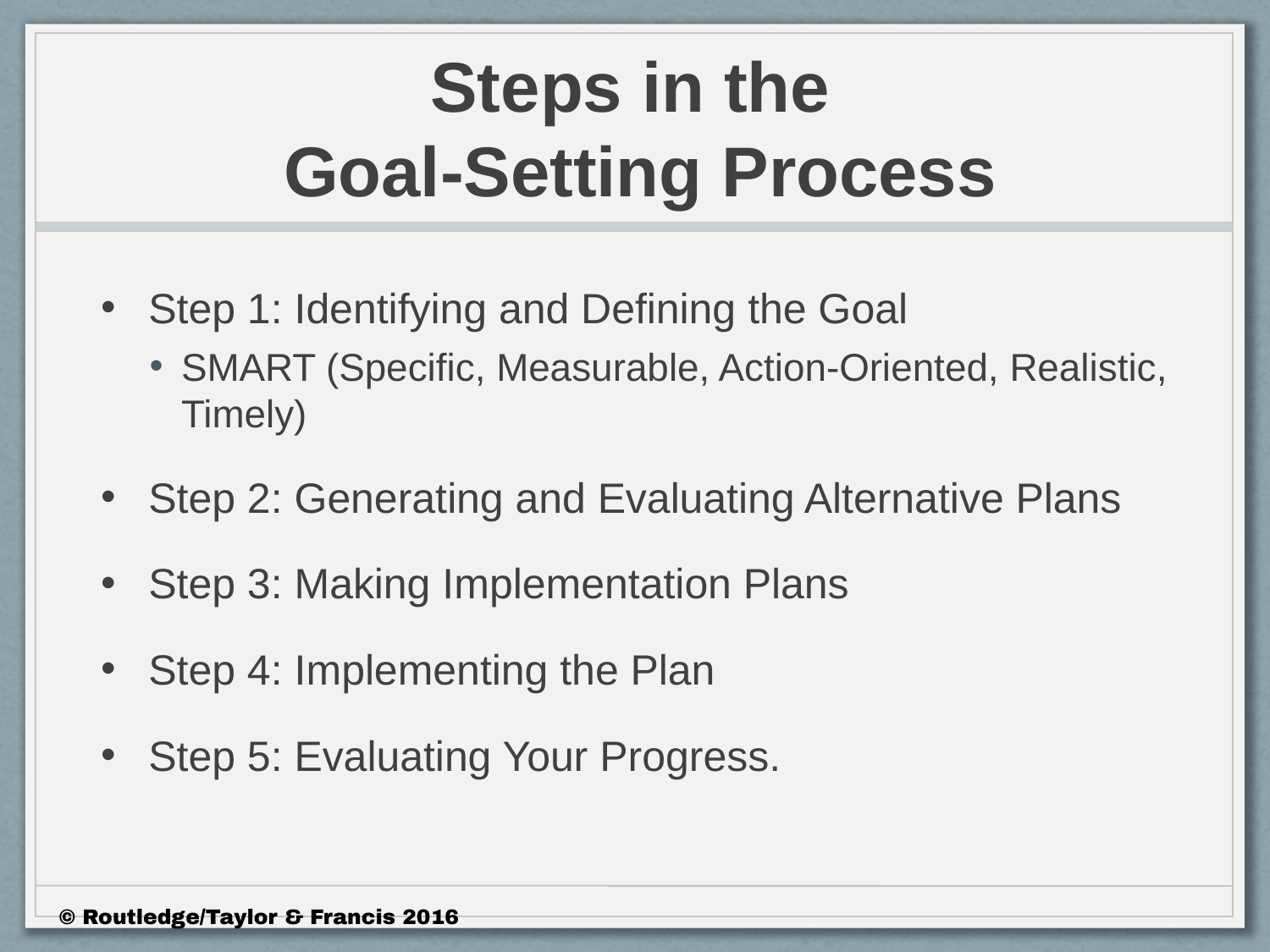

# Steps in the Goal-Setting Process
Step 1: Identifying and Defining the Goal
SMART (Specific, Measurable, Action-Oriented, Realistic, Timely)
Step 2: Generating and Evaluating Alternative Plans
Step 3: Making Implementation Plans
Step 4: Implementing the Plan
Step 5: Evaluating Your Progress.

© Routledge/Taylor & Francis 2016